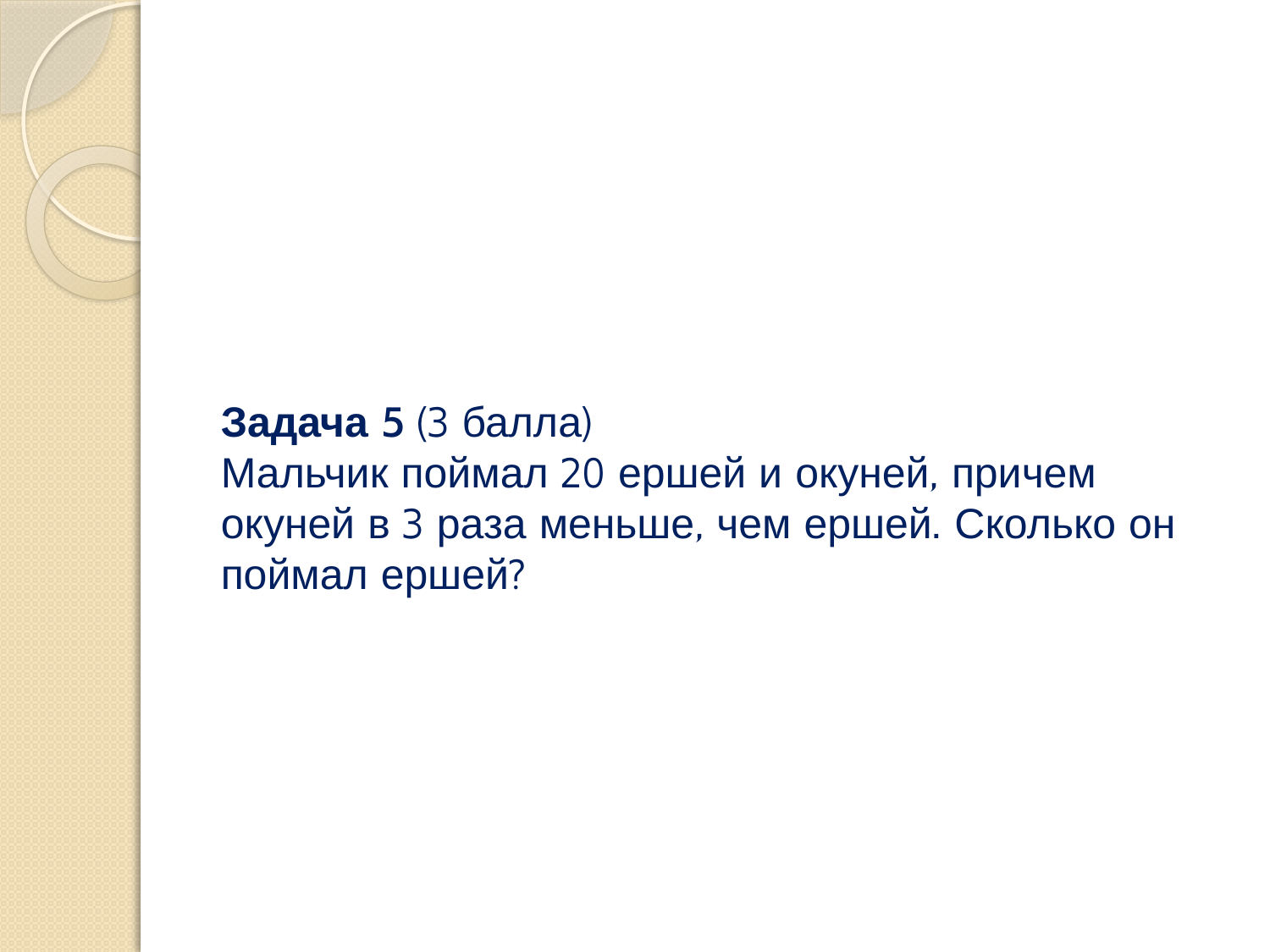

# Задача 5 (3 балла) Мальчик поймал 20 ершей и окуней, причем окуней в 3 раза меньше, чем ершей. Сколько он поймал ершей?